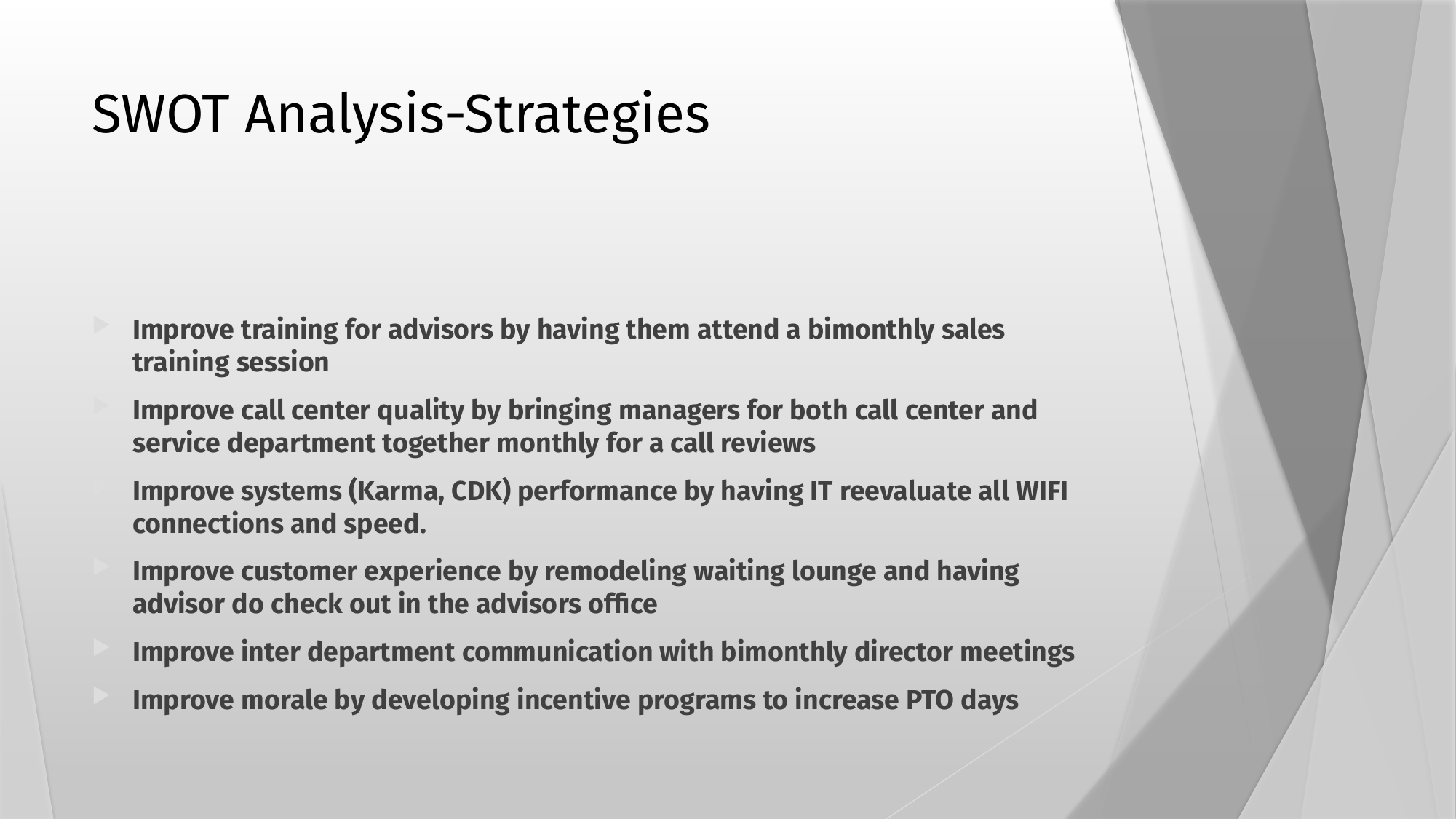

# SWOT Analysis-Strategies

Improve training for advisors by having them attend a bimonthly sales training session
Improve call center quality by bringing managers for both call center and service department together monthly for a call reviews
Improve systems (Karma, CDK) performance by having IT reevaluate all WIFI connections and speed.
Improve customer experience by remodeling waiting lounge and having advisor do check out in the advisors office
Improve inter department communication with bimonthly director meetings
Improve morale by developing incentive programs to increase PTO days